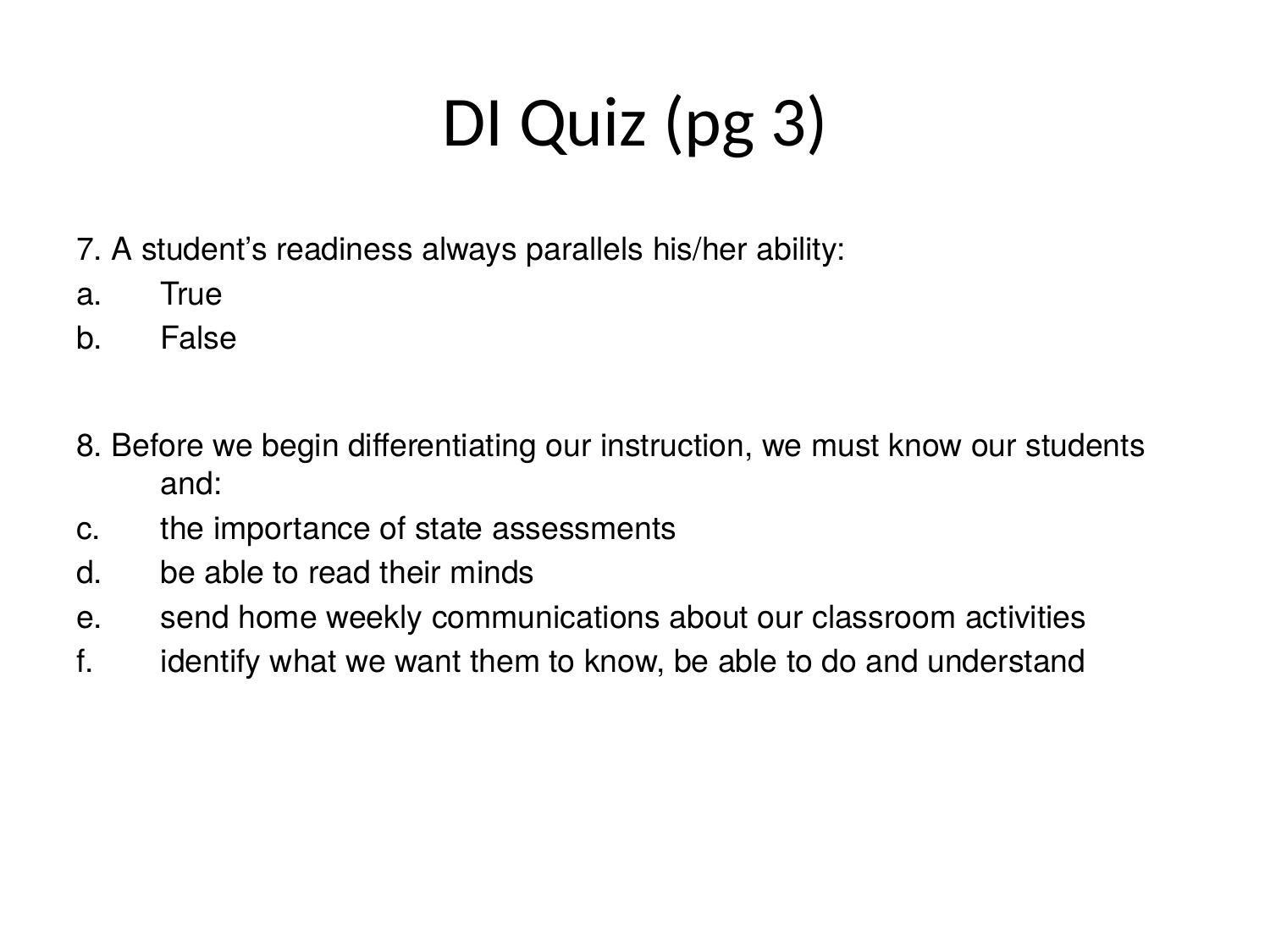

# DI Quiz (pg 3)
7. A student’s readiness always parallels his/her ability:
True
False

8. Before we begin differentiating our instruction, we must know our students and:
the importance of state assessments
be able to read their minds
send home weekly communications about our classroom activities
identify what we want them to know, be able to do and understand